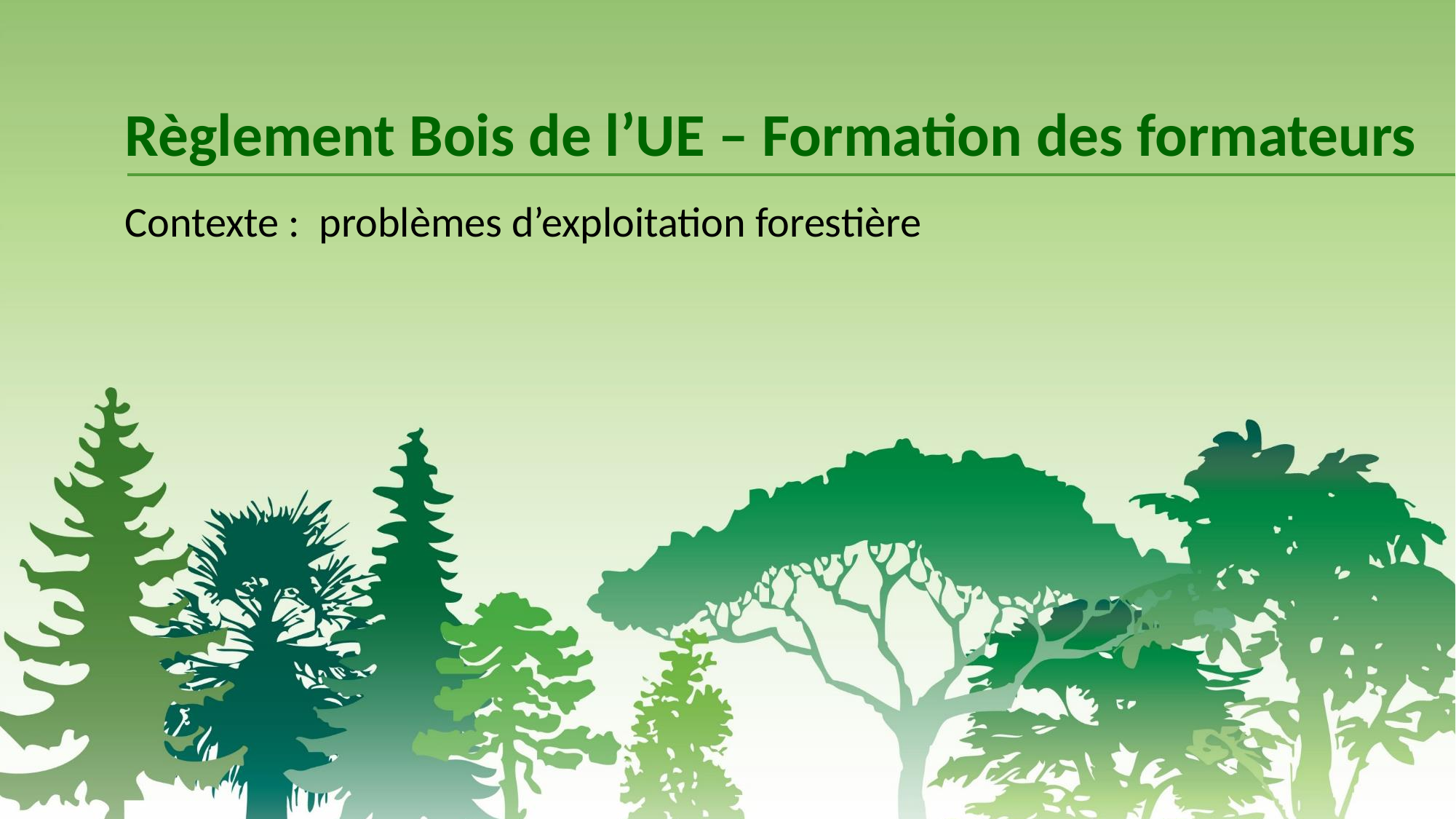

# Règlement Bois de l’UE – Formation des formateurs
Contexte :  problèmes d’exploitation forestière
2